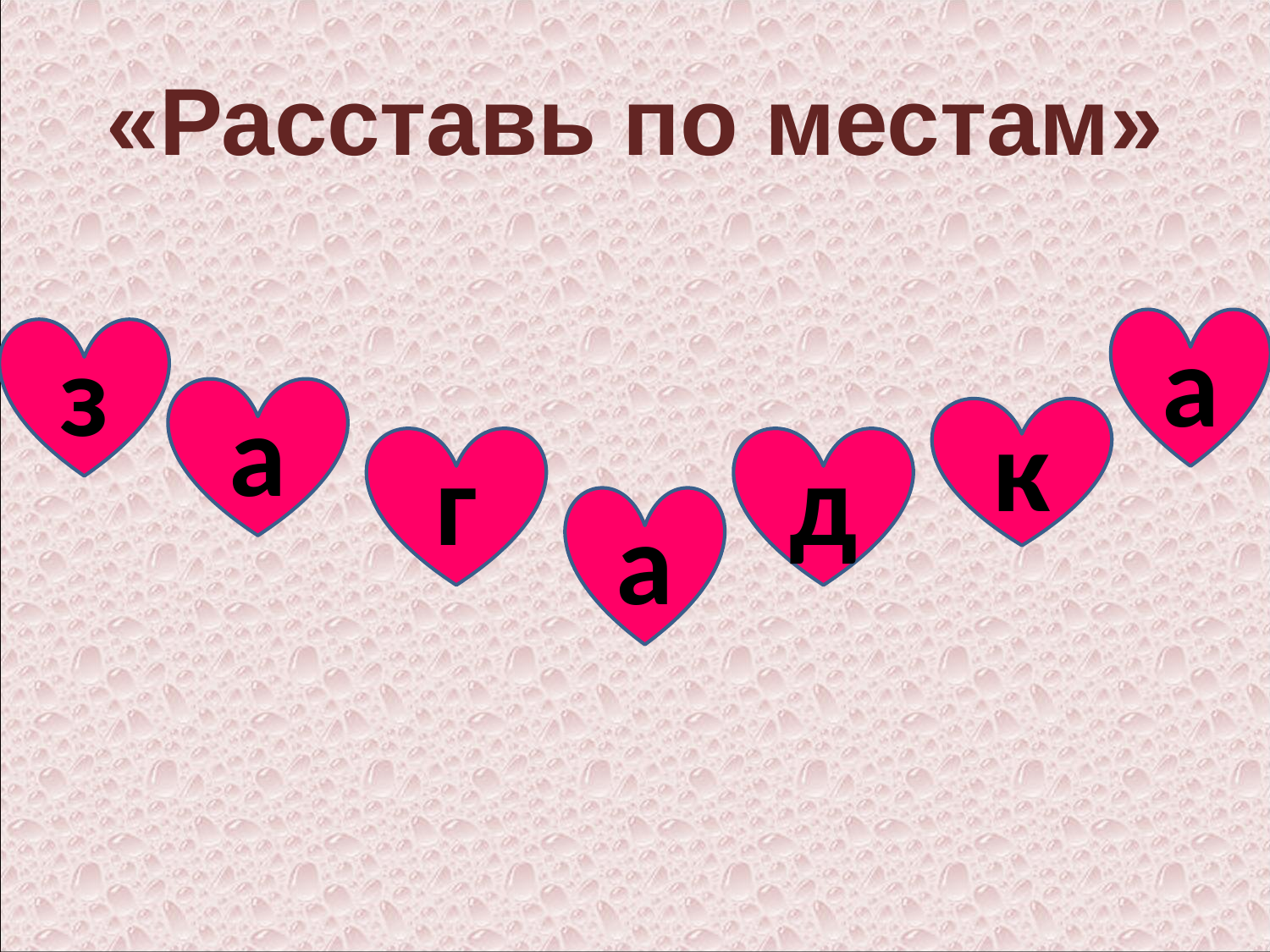

# «Расставь по местам»
а
з
а
к
г
д
а